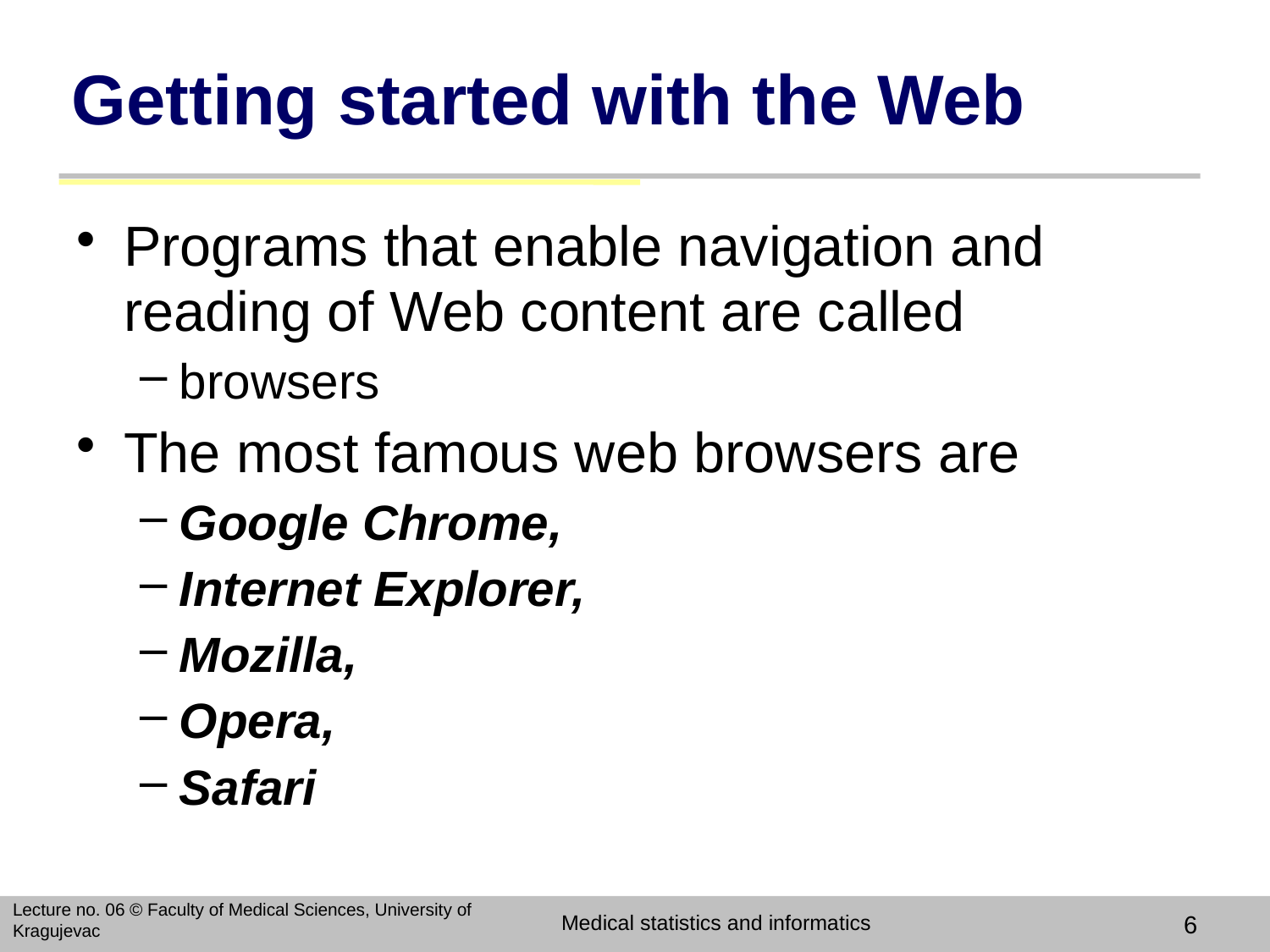

# Getting started with the Web
Programs that enable navigation and reading of Web content are called
browsers
The most famous web browsers are
Google Chrome,
Internet Explorer,
Mozilla,
Opera,
Safari
Lecture no. 06 © Faculty of Medical Sciences, University of Kragujevac
Medical statistics and informatics
6